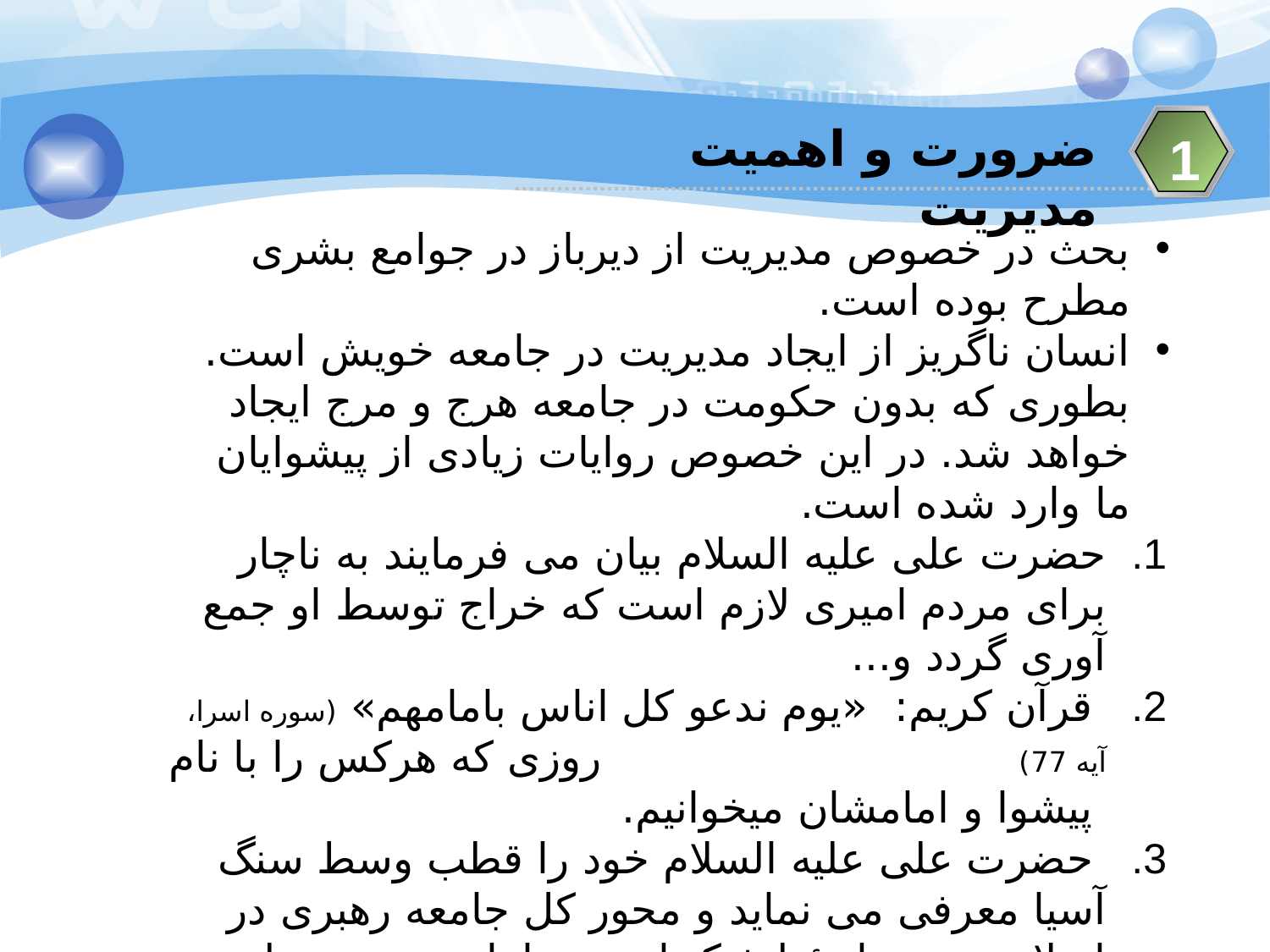

ضرورت و اهمیت مدیریت
1

بحث در خصوص مدیریت از دیرباز در جوامع بشری مطرح بوده است.
انسان ناگریز از ایجاد مدیریت در جامعه خویش است. بطوری که بدون حکومت در جامعه هرج و مرج ایجاد خواهد شد. در این خصوص روایات زیادی از پیشوایان ما وارد شده است.
حضرت علی علیه السلام بیان می فرمایند به ناچار برای مردم امیری لازم است که خراج توسط او جمع آوری گردد و...
 قرآن کریم:  «یوم ندعو کل اناس بامامهم» (سوره اسرا، آیه 77)                                               روزی که هرکس را با نام  پیشوا و امامشان میخوانیم.
 حضرت علی علیه السلام خود را قطب وسط سنگ آسیا معرفی می نماید و محور کل جامعه رهبری در اسلام رهبری ایدئولوژیک است و امام و رهبر مظهر تقوا و فضیلت است.
اجتماعی بودن انسان نیز ضرورت وجود مدیریت را به شکل دیگر بیان میکند. انسان با تمام ویژگی های فردیاش می خواهد در کنار دیگران زندگی کند و این لزوم مدیر را ایجاب می کند.